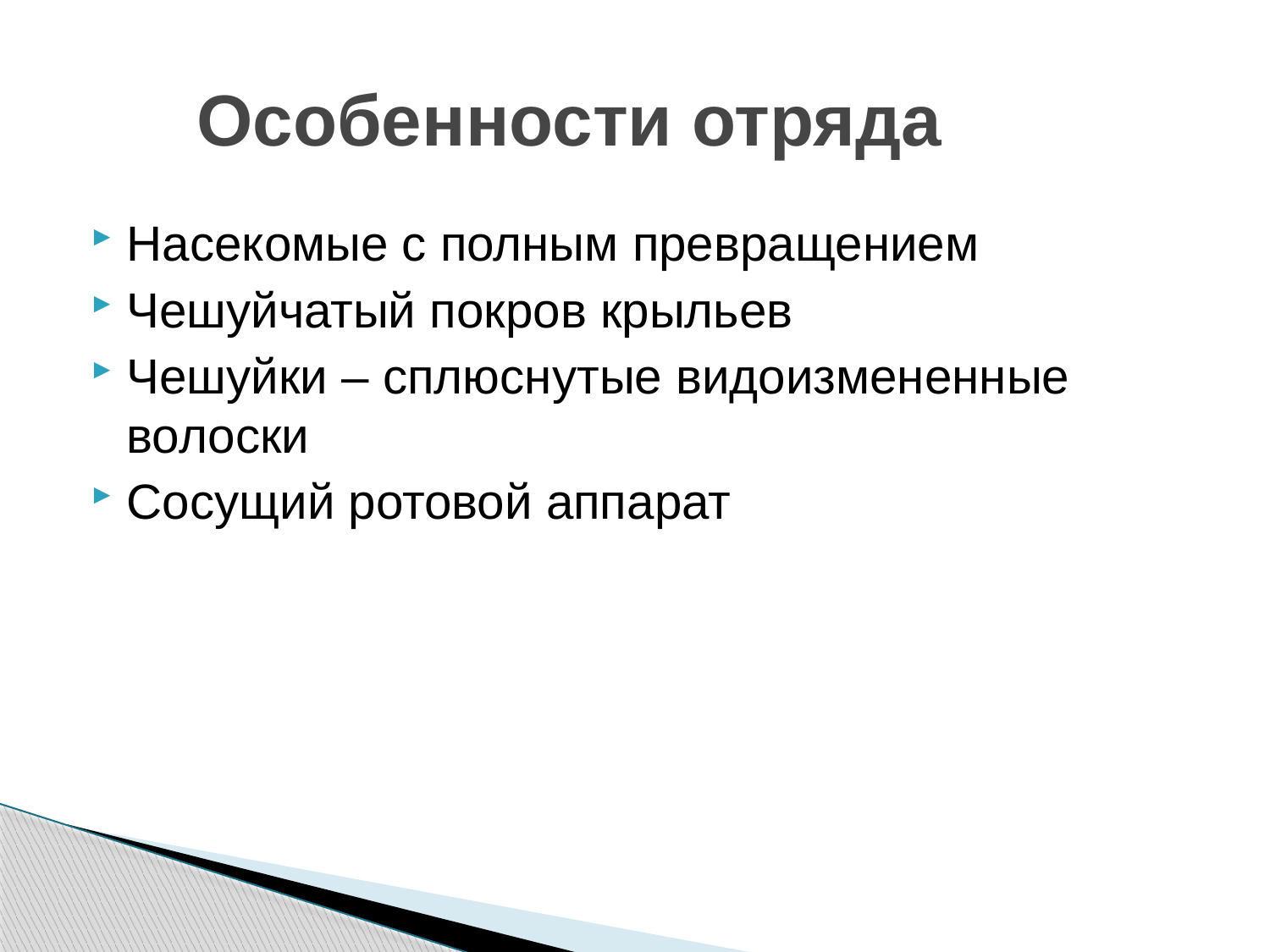

# Особенности отряда
Насекомые с полным превращением
Чешуйчатый покров крыльев
Чешуйки – сплюснутые видоизмененные волоски
Сосущий ротовой аппарат